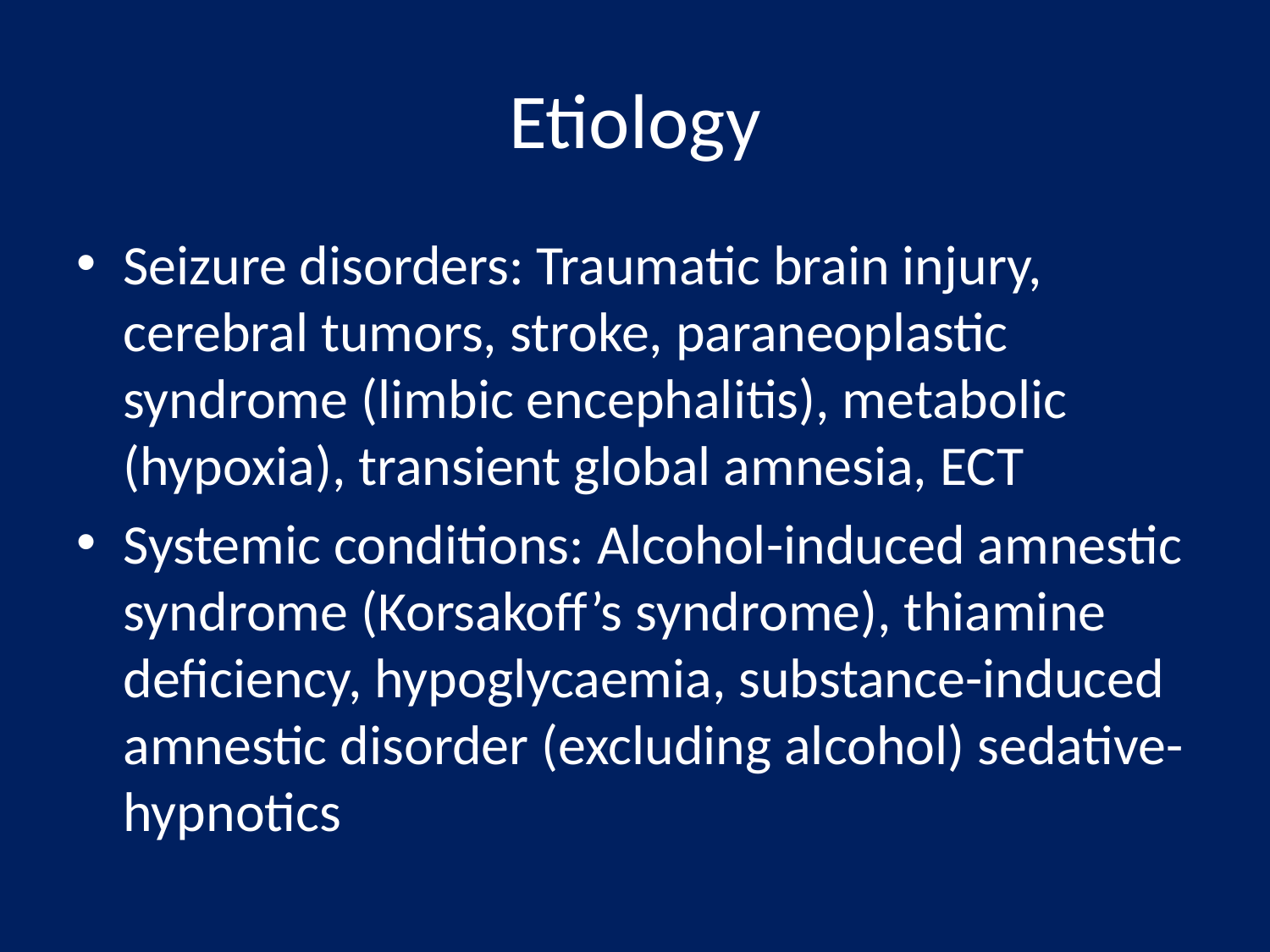

# Etiology
Seizure disorders: Traumatic brain injury, cerebral tumors, stroke, paraneoplastic syndrome (limbic encephalitis), metabolic (hypoxia), transient global amnesia, ECT
Systemic conditions: Alcohol-induced amnestic syndrome (Korsakoff’s syndrome), thiamine deficiency, hypoglycaemia, substance-induced amnestic disorder (excluding alcohol) sedative-hypnotics